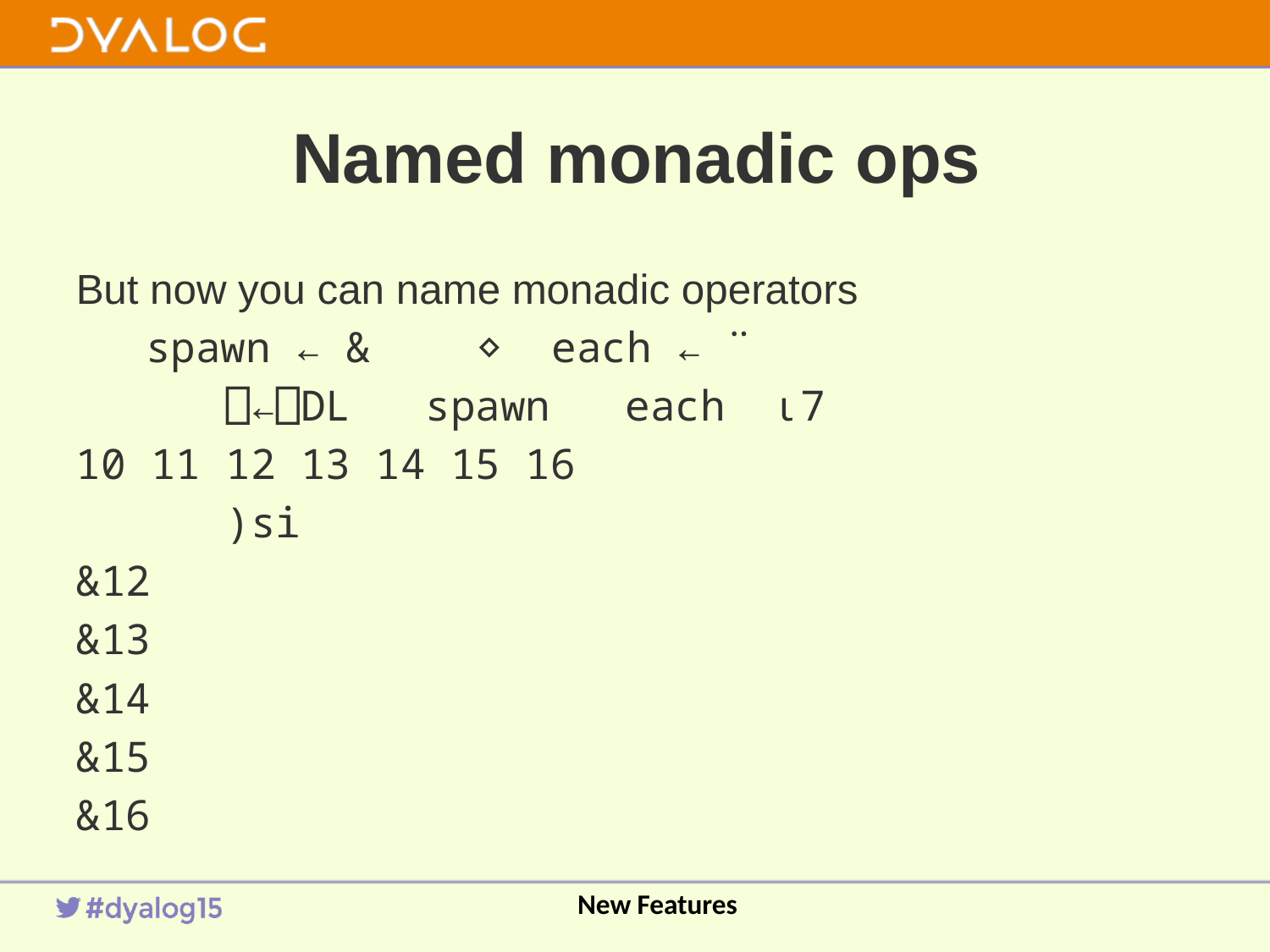

# Named monadic ops
But now you can name monadic operators
      spawn ← &	 ⋄  each ← ¨
      ⎕←⎕DL   spawn   each  ⍳7
10 11 12 13 14 15 16
      )si
&12
&13
&14
&15
&16
New Features